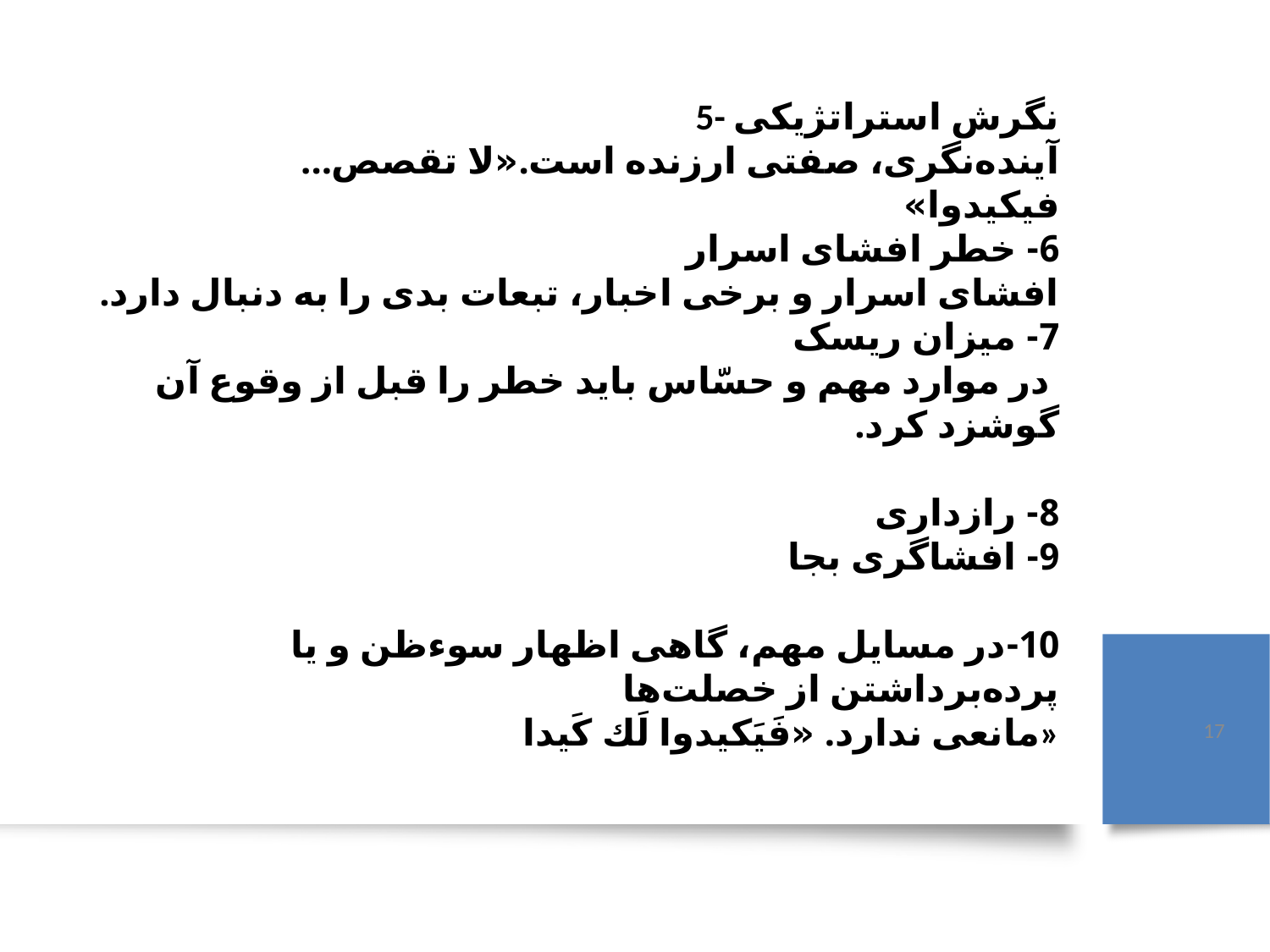

# 5- نگرش استراتژیکی آینده‌نگری، صفتی ارزنده است.«لا تقصص... فیكیدوا» 6- خطر افشای اسرار افشای اسرار و برخی اخبار، تبعات بدی را به دنبال دارد. 7- میزان ریسک در موارد مهم و حسّاس باید خطر را قبل از وقوع آن گوشزد كرد. 8- رازداری 9- افشاگری بجا 10-در مسایل مهم، گاهی اظهار سوءظن و یا پرده‌برداشتن از خصلت‌ها مانعی ندارد. «فَیَكیدوا لَك كَیدا»
17